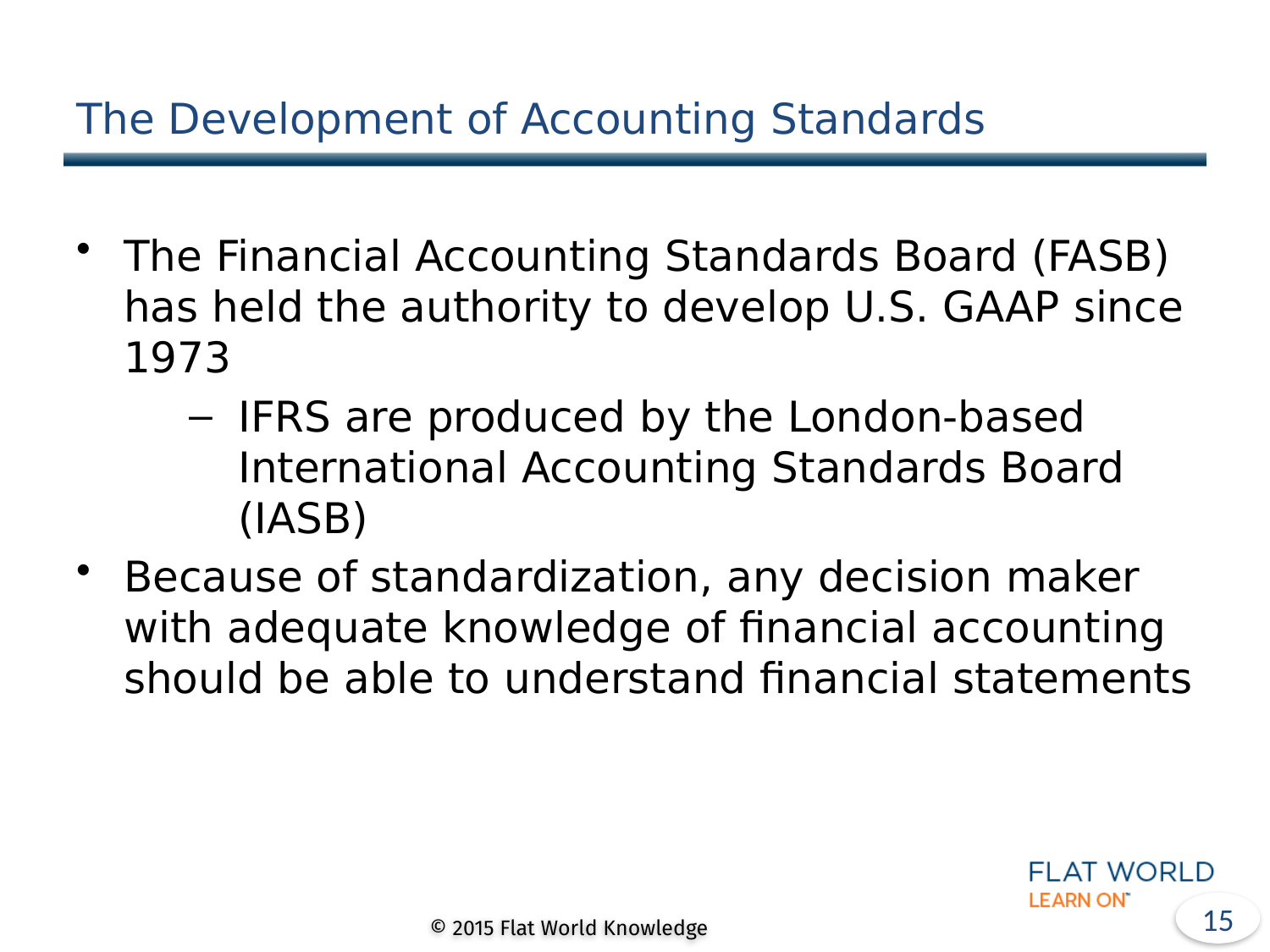

# The Development of Accounting Standards
The Financial Accounting Standards Board (FASB) has held the authority to develop U.S. GAAP since 1973
IFRS are produced by the London-based International Accounting Standards Board (IASB)
Because of standardization, any decision maker with adequate knowledge of financial accounting should be able to understand financial statements
15
© 2015 Flat World Knowledge